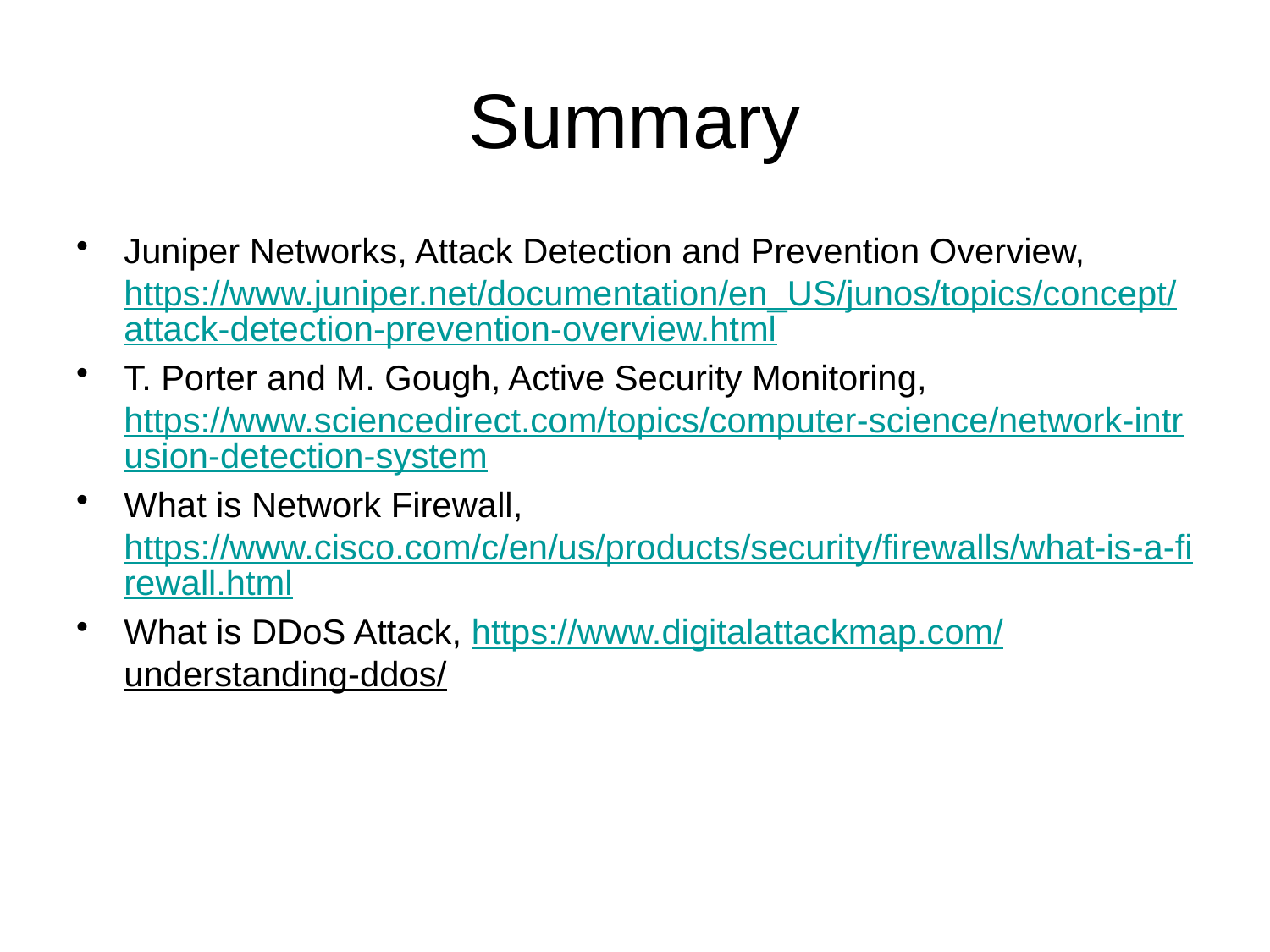

# Summary
Juniper Networks, Attack Detection and Prevention Overview, https://www.juniper.net/documentation/en_US/junos/topics/concept/attack-detection-prevention-overview.html
T. Porter and M. Gough, Active Security Monitoring, https://www.sciencedirect.com/topics/computer-science/network-intrusion-detection-system
What is Network Firewall, https://www.cisco.com/c/en/us/products/security/firewalls/what-is-a-firewall.html
What is DDoS Attack, https://www.digitalattackmap.com/understanding-ddos/